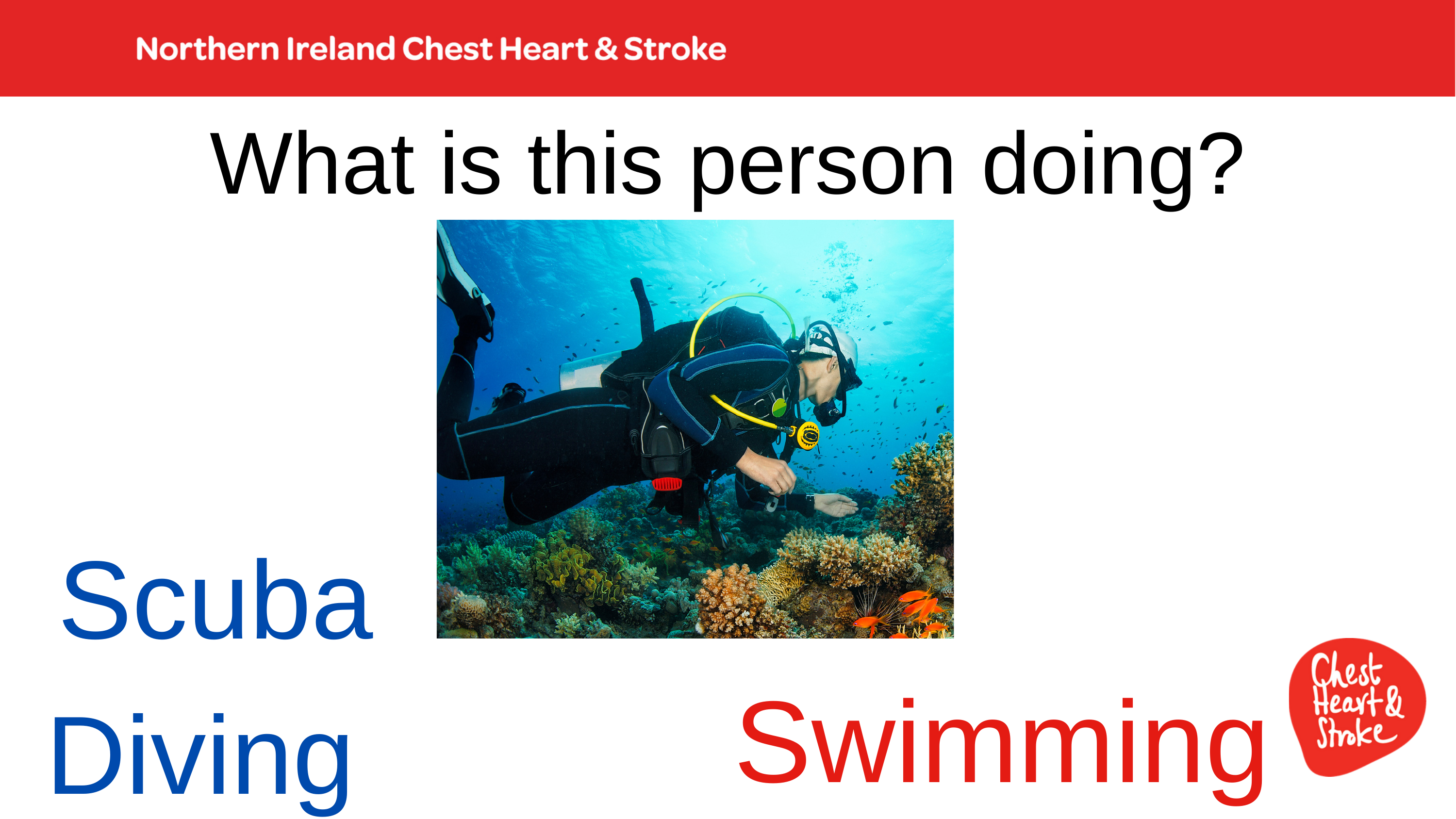

What is this person doing?

Scuba Diving

Swimming